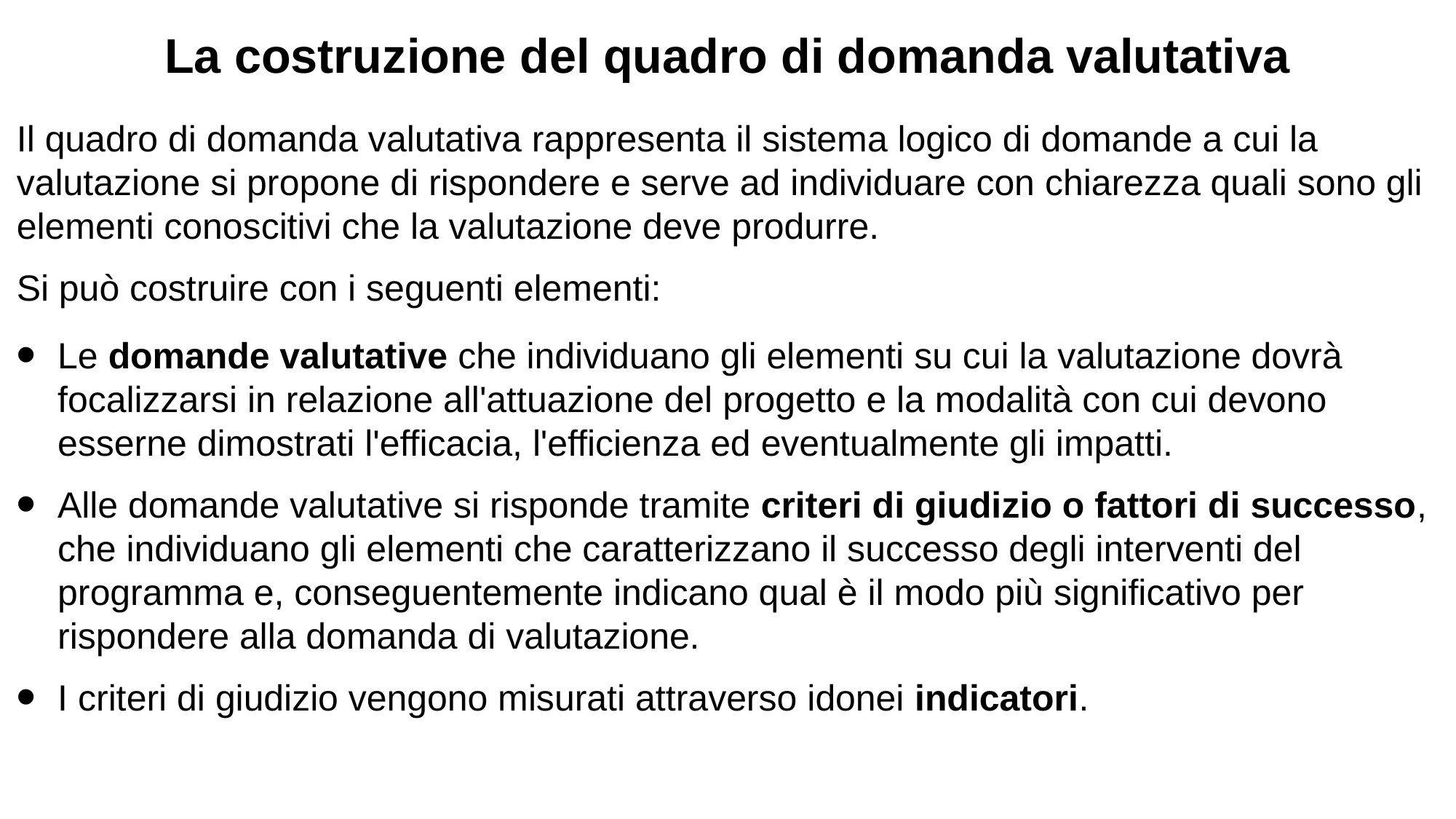

La costruzione del quadro di domanda valutativa
Il quadro di domanda valutativa rappresenta il sistema logico di domande a cui la valutazione si propone di rispondere e serve ad individuare con chiarezza quali sono gli elementi conoscitivi che la valutazione deve produrre.
Si può costruire con i seguenti elementi:
Le domande valutative che individuano gli elementi su cui la valutazione dovrà focalizzarsi in relazione all'attuazione del progetto e la modalità con cui devono esserne dimostrati l'efficacia, l'efficienza ed eventualmente gli impatti.
Alle domande valutative si risponde tramite criteri di giudizio o fattori di successo, che individuano gli elementi che caratterizzano il successo degli interventi del programma e, conseguentemente indicano qual è il modo più significativo per rispondere alla domanda di valutazione.
I criteri di giudizio vengono misurati attraverso idonei indicatori.